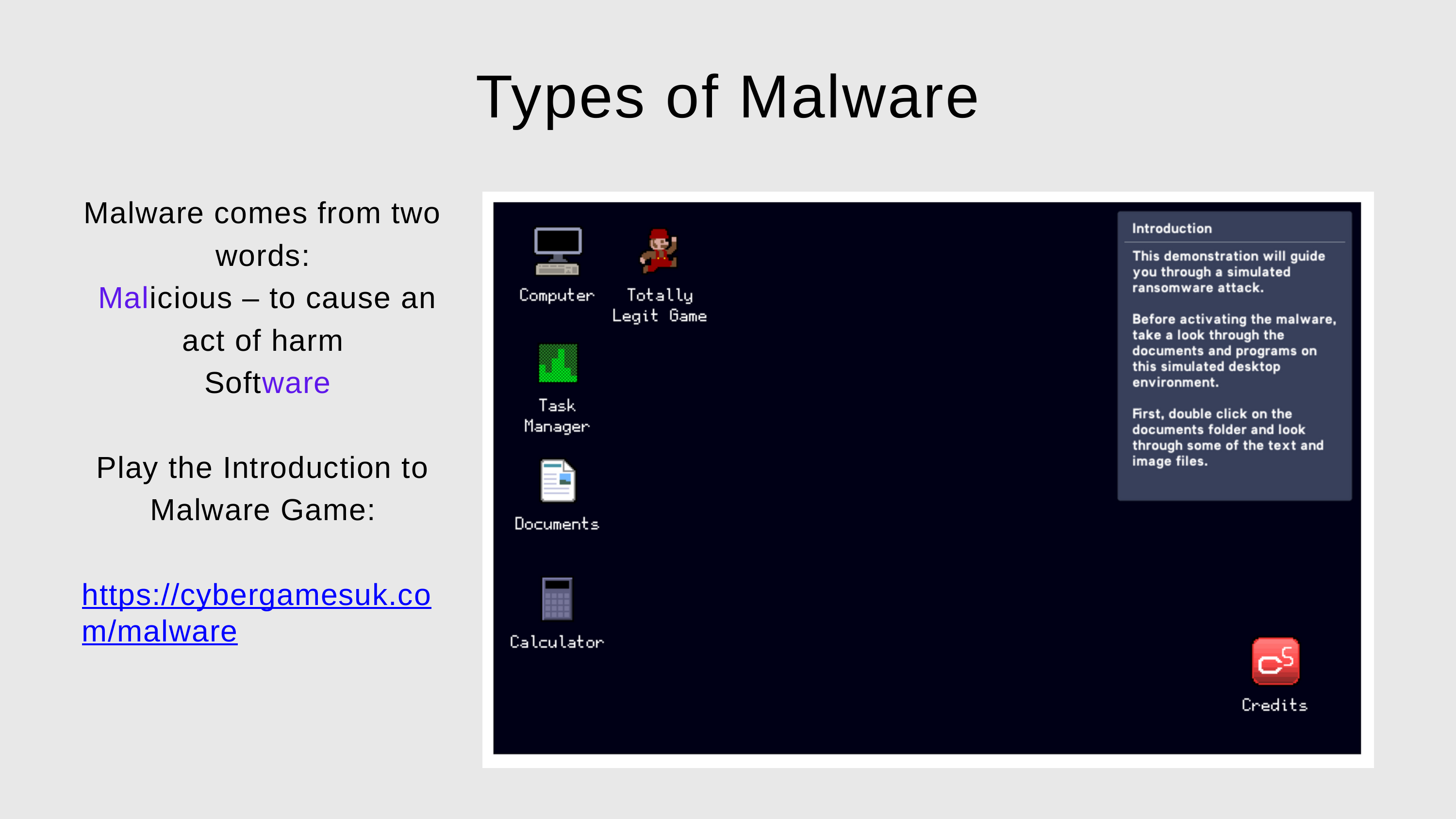

Types of Malware
Malware comes from two words:​
 Malicious – to cause an act of harm​
 Software

Play the Introduction to Malware Game:

https://cybergamesuk.com/malware